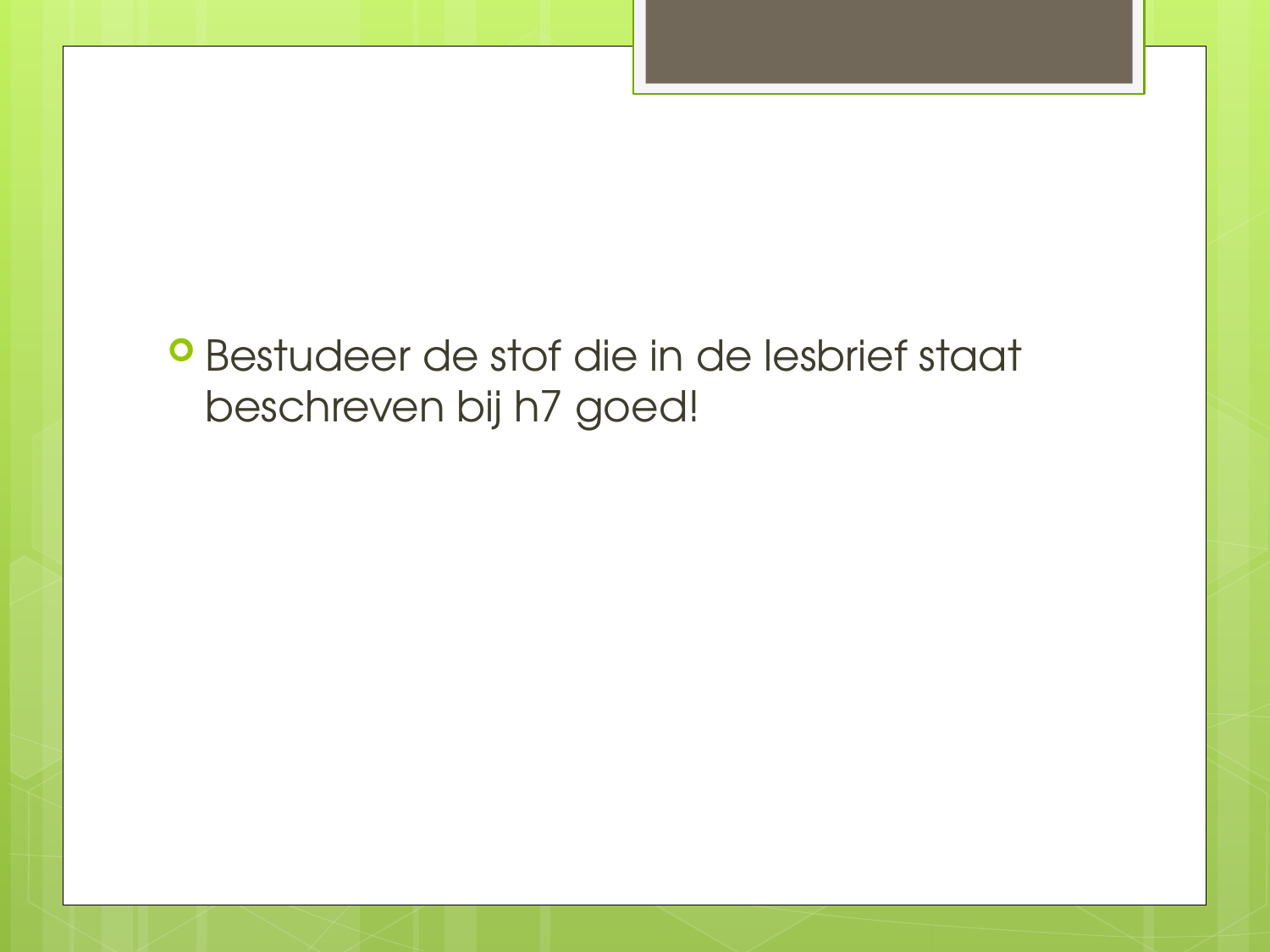

#
Bestudeer de stof die in de lesbrief staat beschreven bij h7 goed!